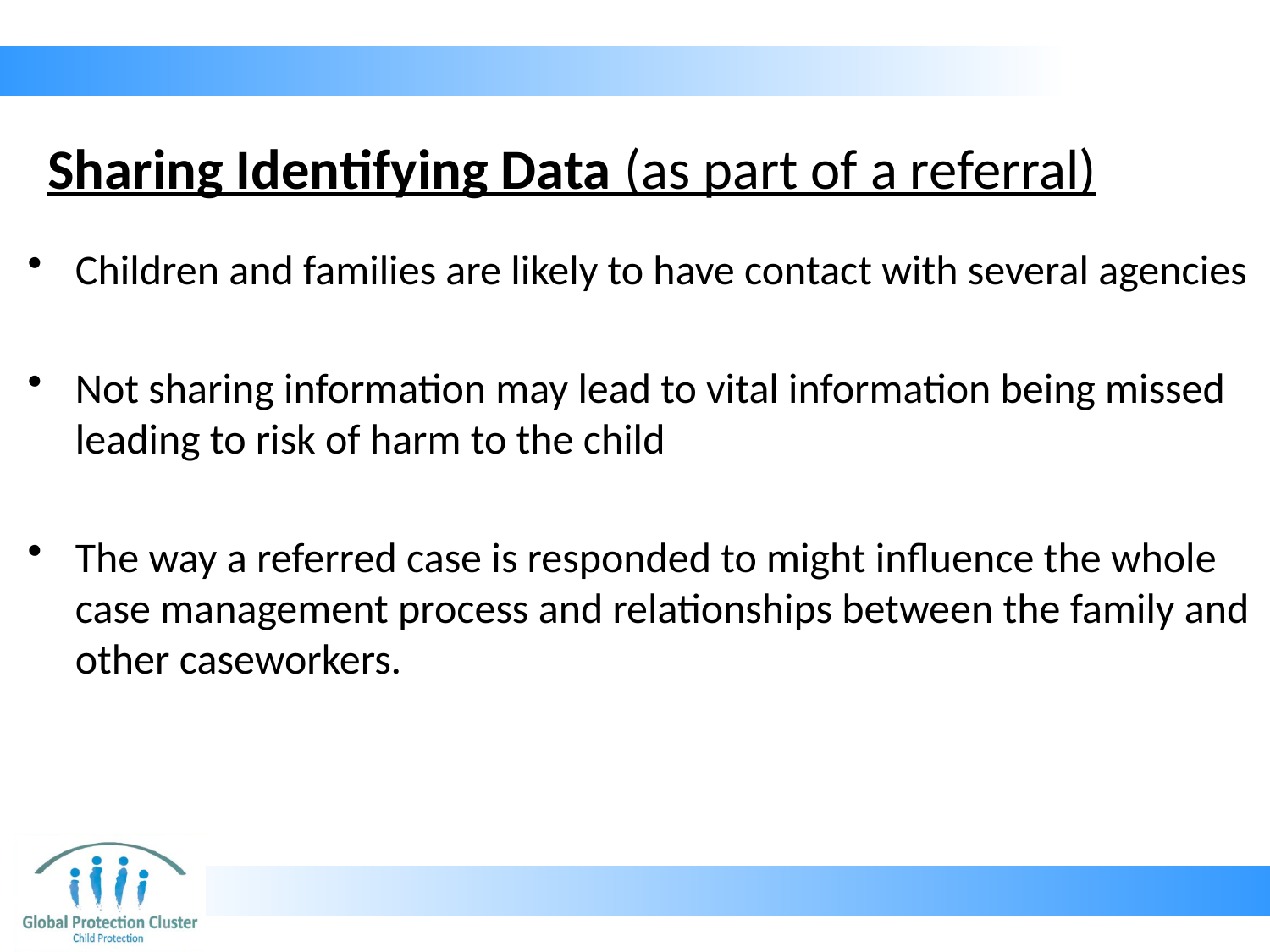

# Sharing Identifying Data (as part of a referral)
Children and families are likely to have contact with several agencies

Not sharing information may lead to vital information being missed leading to risk of harm to the child

The way a referred case is responded to might influence the whole case management process and relationships between the family and other caseworkers.